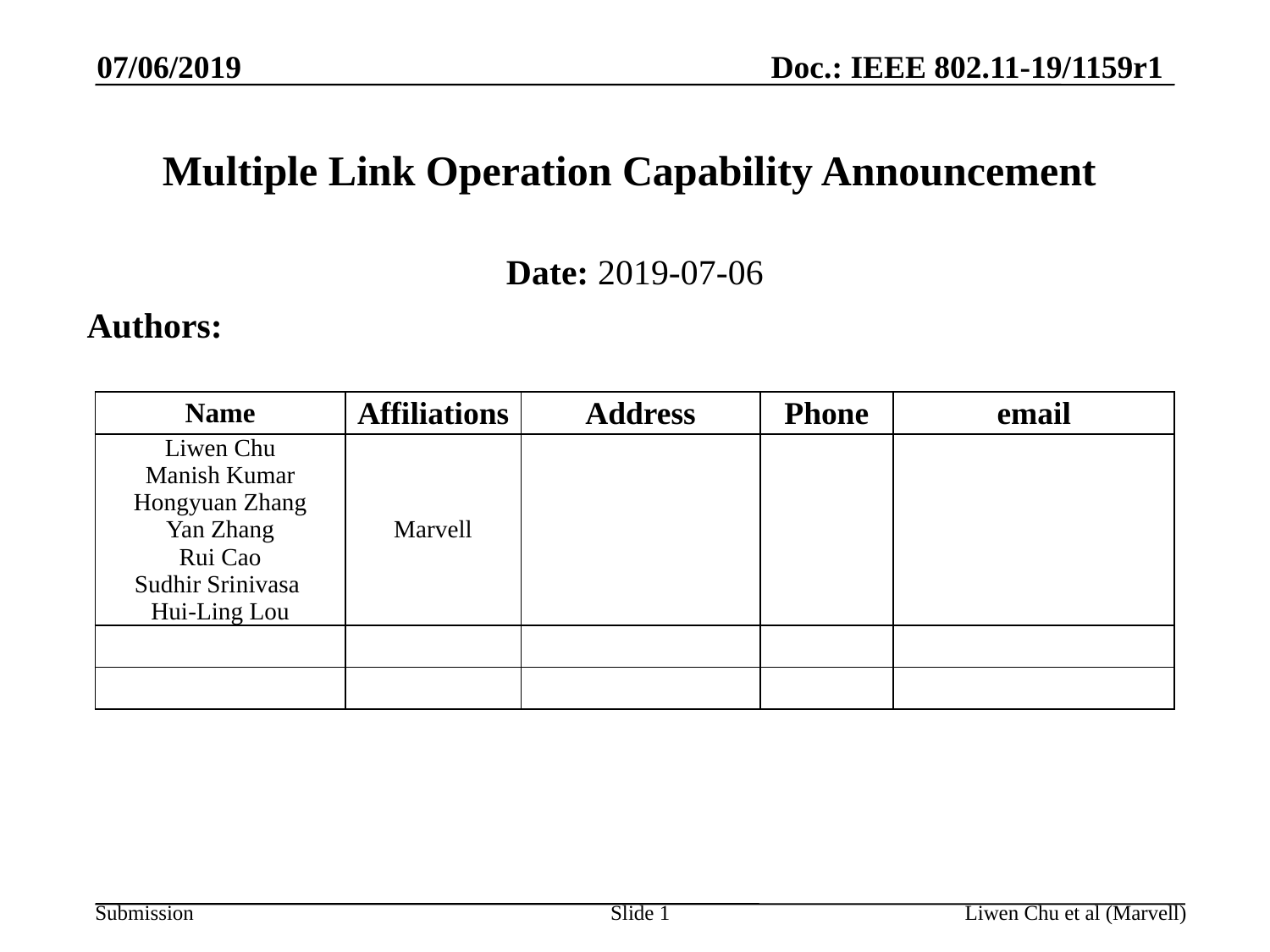

07/06/2019
# Multiple Link Operation Capability Announcement
Date: 2019-07-06
Authors:
| Name | Affiliations | Address | Phone | email |
| --- | --- | --- | --- | --- |
| Liwen Chu Manish Kumar Hongyuan Zhang Yan Zhang Rui Cao Sudhir Srinivasa Hui-Ling Lou | Marvell |  |  |  |
|  |  |  |  |  |
|  |  |  |  |  |
Slide 1
Liwen Chu et al (Marvell)